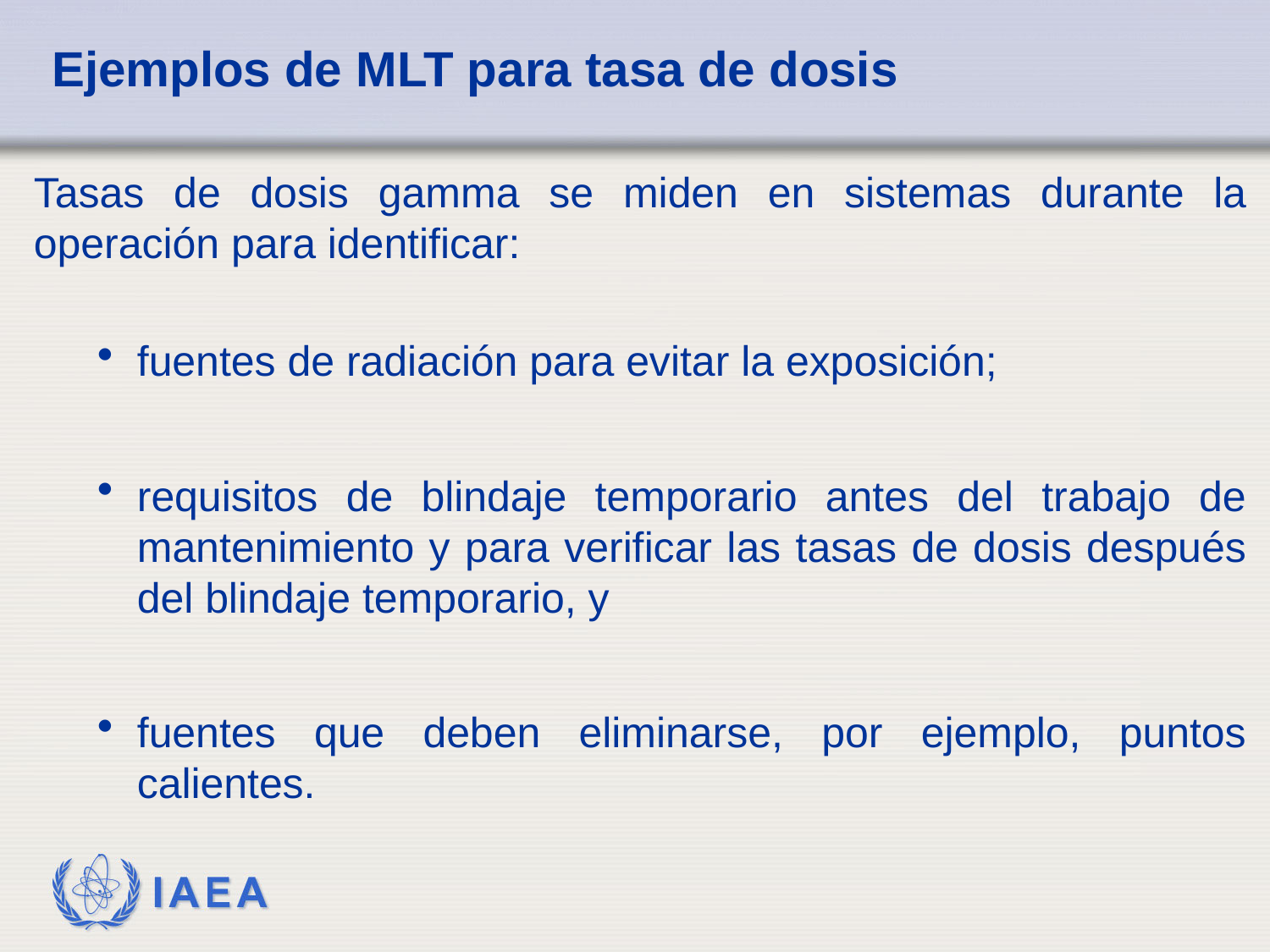

# Ejemplos de MLT para tasa de dosis
Tasas de dosis gamma se miden en sistemas durante la operación para identificar:

fuentes de radiación para evitar la exposición;

requisitos de blindaje temporario antes del trabajo de mantenimiento y para verificar las tasas de dosis después del blindaje temporario, y

fuentes que deben eliminarse, por ejemplo, puntos calientes.